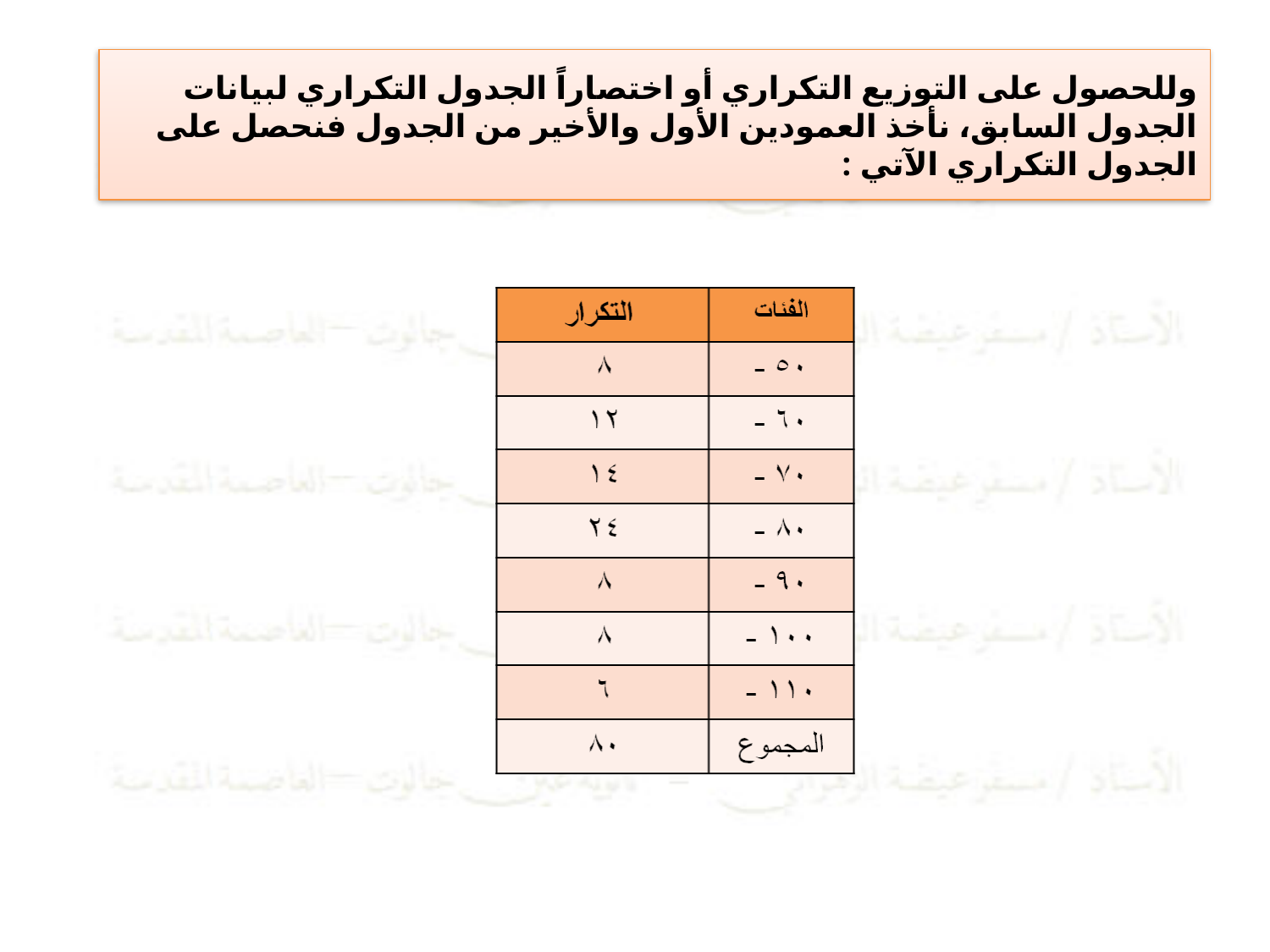

وللحصول على التوزيع التكراري أو اختصاراً الجدول التكراري لبيانات الجدول السابق، نأخذ العمودين الأول والأخير من الجدول فنحصل على الجدول التكراري الآتي :

### Chart

| Category |
|---|